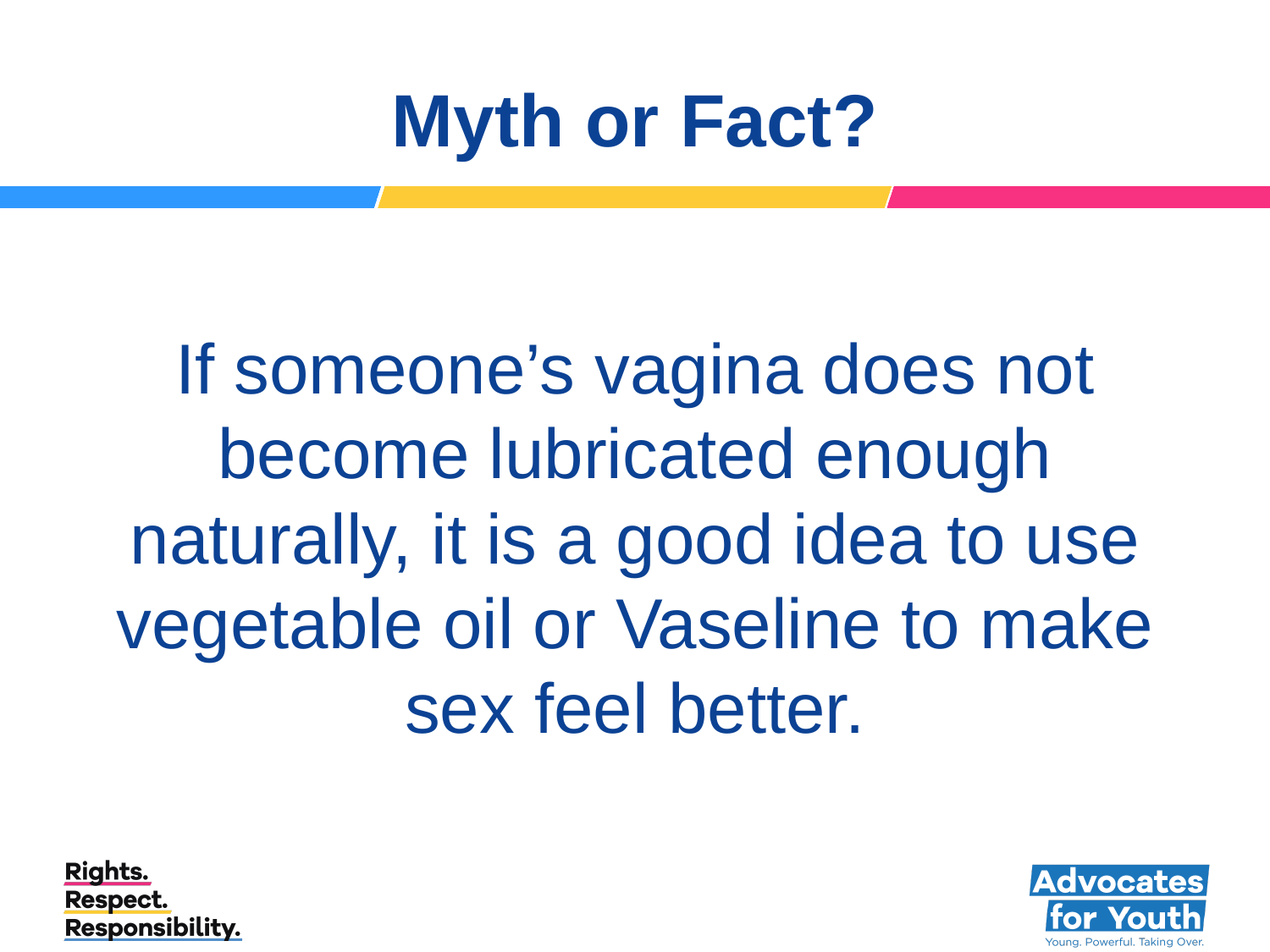

# Myth or Fact?
If someone’s vagina does not become lubricated enough naturally, it is a good idea to use vegetable oil or Vaseline to make sex feel better.